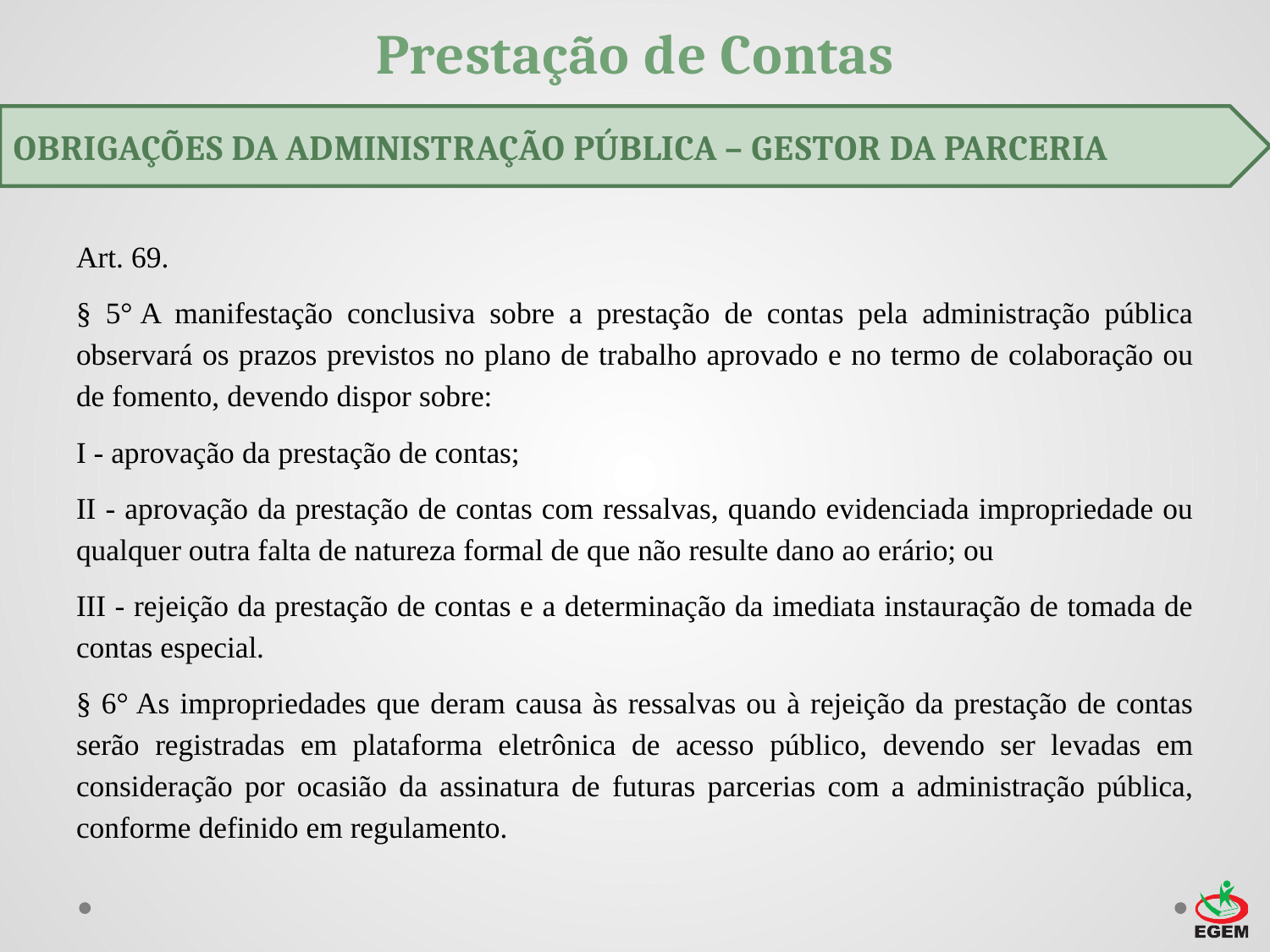

# Prestação de Contas
OBRIGAÇÕES DA ADMINISTRAÇÃO PÚBLICA – GESTOR DA PARCERIA
Art. 69.
§ 5° A manifestação conclusiva sobre a prestação de contas pela administração pública observará os prazos previstos no plano de trabalho aprovado e no termo de colaboração ou de fomento, devendo dispor sobre:
I - aprovação da prestação de contas;
II - aprovação da prestação de contas com ressalvas, quando evidenciada impropriedade ou qualquer outra falta de natureza formal de que não resulte dano ao erário; ou
III - rejeição da prestação de contas e a determinação da imediata instauração de tomada de contas especial.
§ 6° As impropriedades que deram causa às ressalvas ou à rejeição da prestação de contas serão registradas em plataforma eletrônica de acesso público, devendo ser levadas em consideração por ocasião da assinatura de futuras parcerias com a administração pública, conforme definido em regulamento.